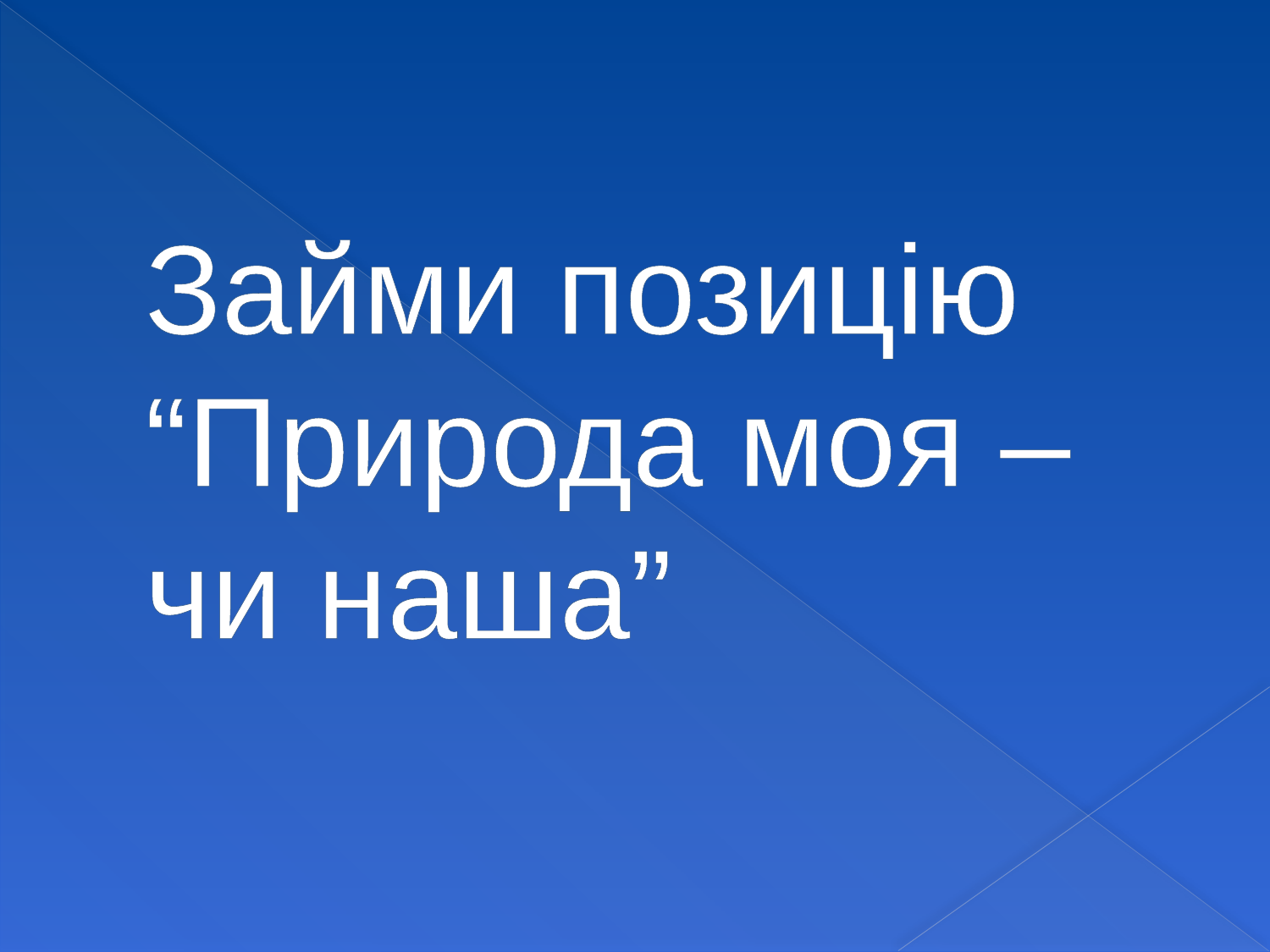

# Займи позицію “Природа моя –    чи наша”